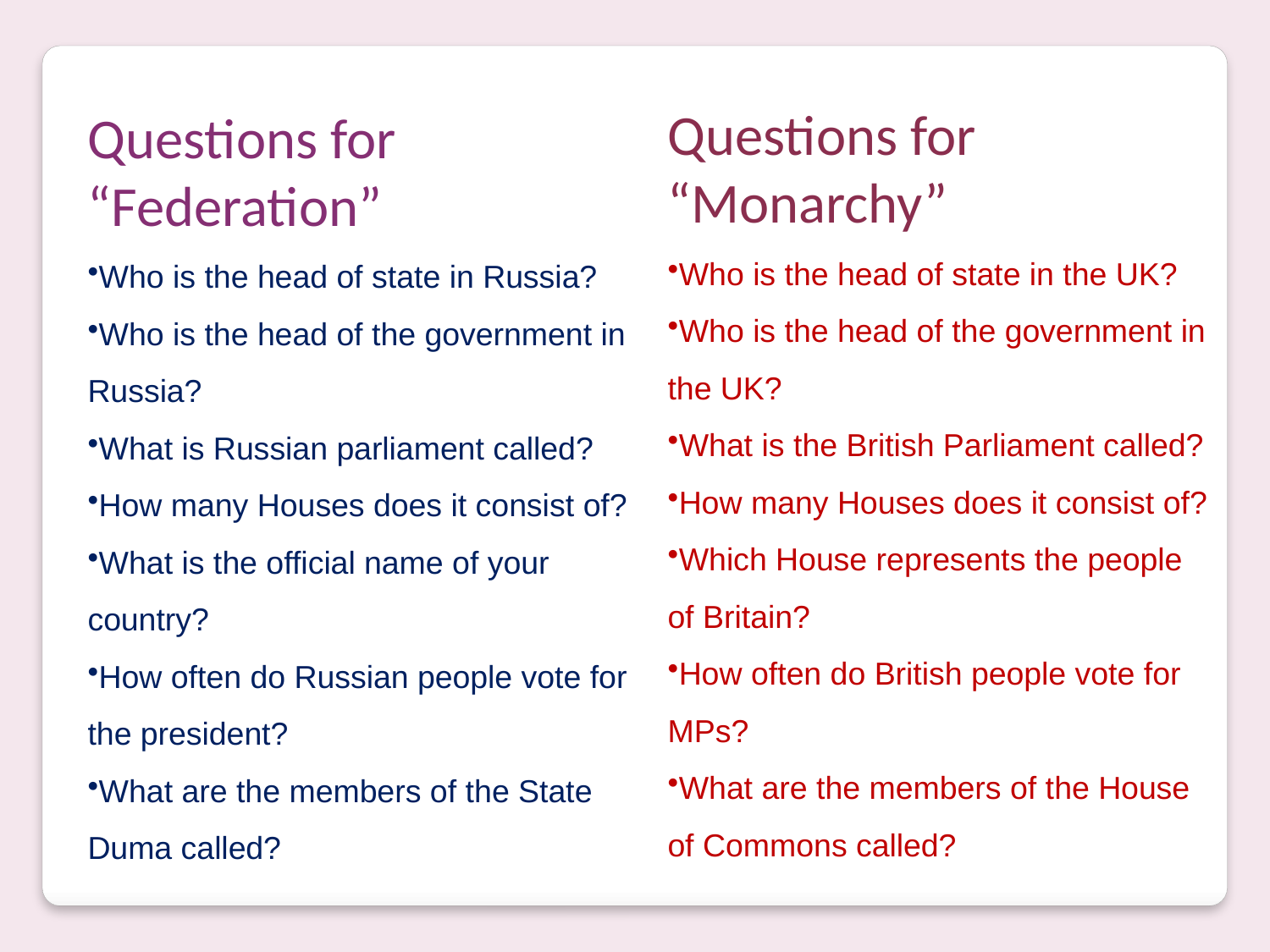

Questions for  “Monarchy”
Who is the head of state in the UK?
Who is the head of the government in the UK?
What is the British Parliament called?
How many Houses does it consist of?
Which House represents the people of Britain?
How often do British people vote for MPs?
What are the members of the House of Commons called?
Questions for  “Federation”
Who is the head of state in Russia?
Who is the head of the government in Russia?
What is Russian parliament called?
How many Houses does it consist of?
What is the official name of your country?
How often do Russian people vote for the president?
What are the members of the State Duma called?